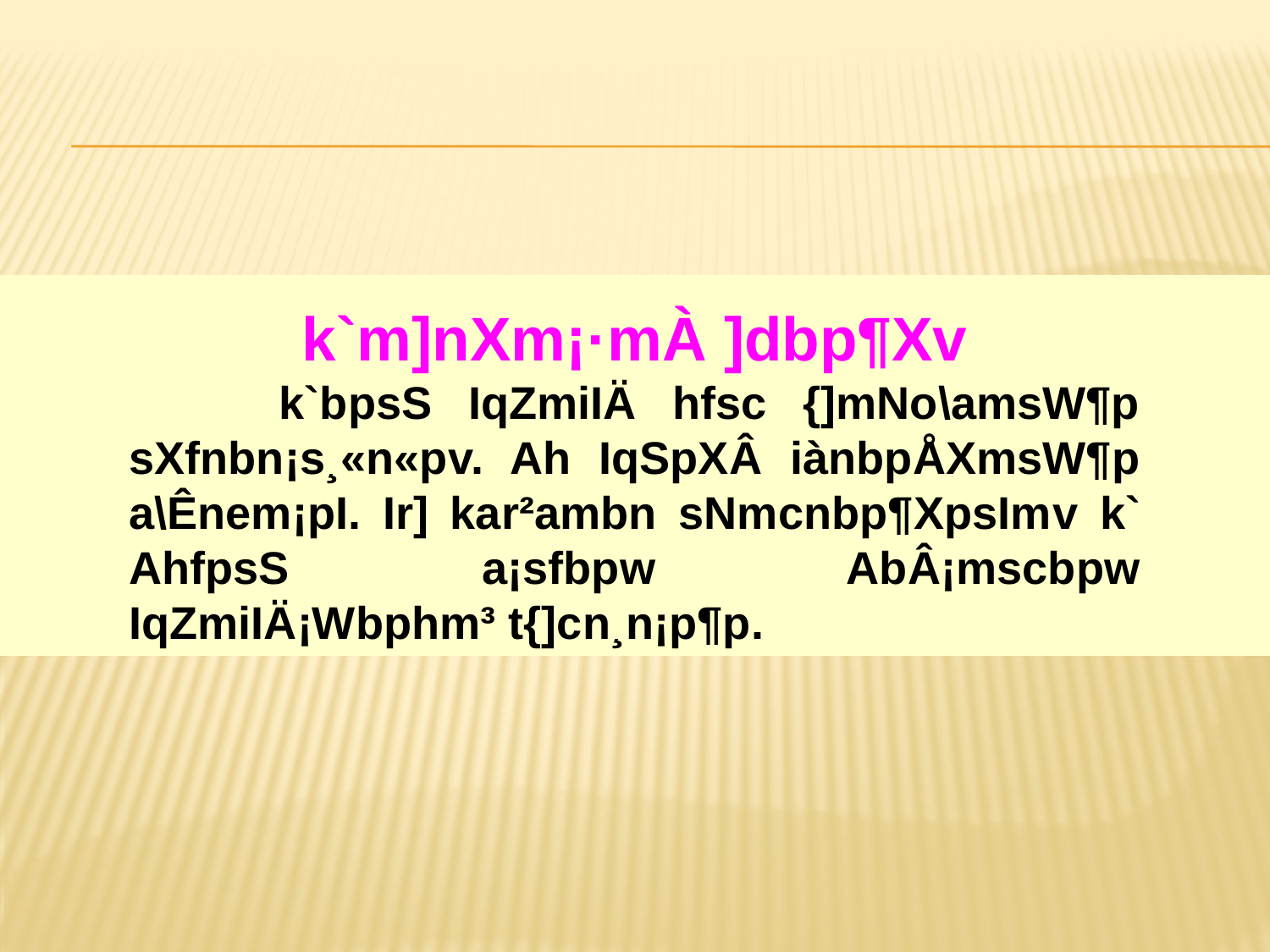

k`m]nXm¡·mÀ ]dbp¶Xv
 	k`bpsS IqZmiIÄ hfsc {]mNo\amsW¶p sXfnbn¡s¸«n«p­v. Ah IqSpXÂ iànbpÅXmsW¶p a\Ênem¡pI. Ir] kar²ambn sNmcnbp¶XpsIm­v k` AhfpsS a¡sfbpw AbÂ¡mscbpw IqZmiIÄ¡Wbphm³ t{]cn¸n¡p¶p.